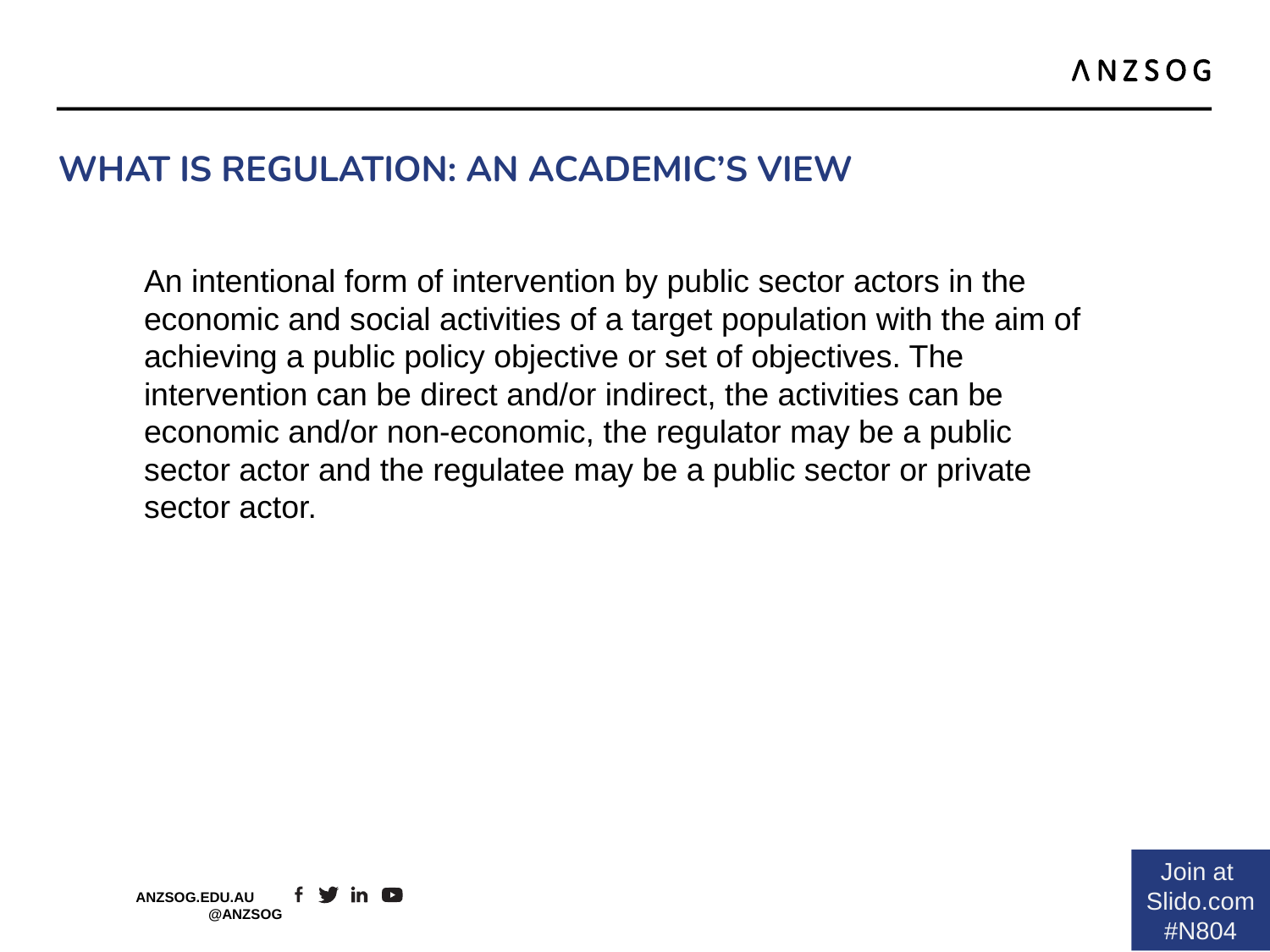

# WHAT IS REGULATION: an academic’s view
An intentional form of intervention by public sector actors in the economic and social activities of a target population with the aim of achieving a public policy objective or set of objectives. The intervention can be direct and/or indirect, the activities can be economic and/or non-economic, the regulator may be a public sector actor and the regulatee may be a public sector or private sector actor.
Join at
Slido.com
#N804